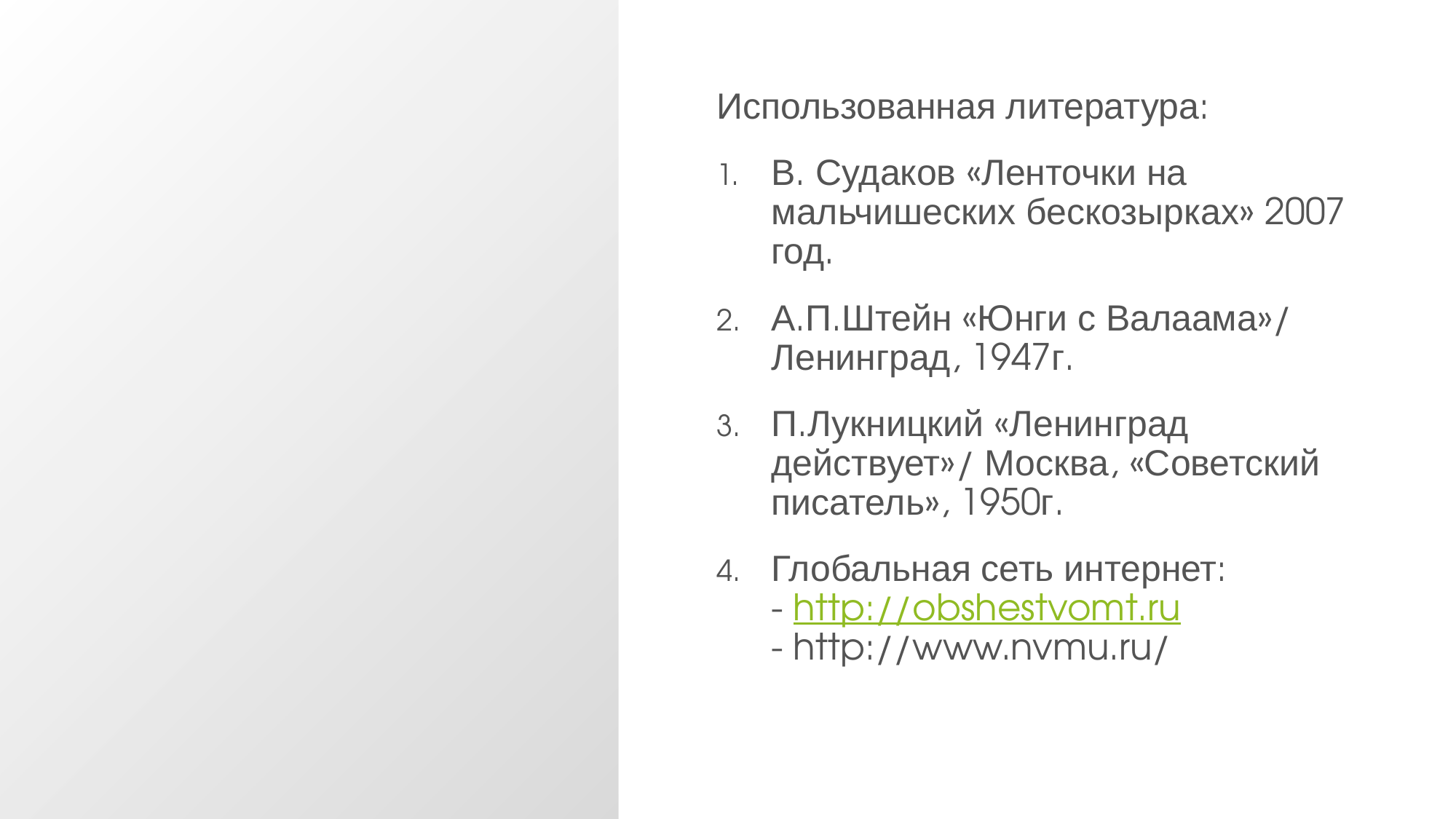

Использованная литература:
В. Судаков «Ленточки на мальчишеских бескозырках» 2007 год.
А.П.Штейн «Юнги с Валаама»/ Ленинград, 1947г.
П.Лукницкий «Ленинград действует»/ Москва, «Советский писатель», 1950г.
Глобальная сеть интернет:
- http://obshestvomt.ru
- http://www.nvmu.ru/